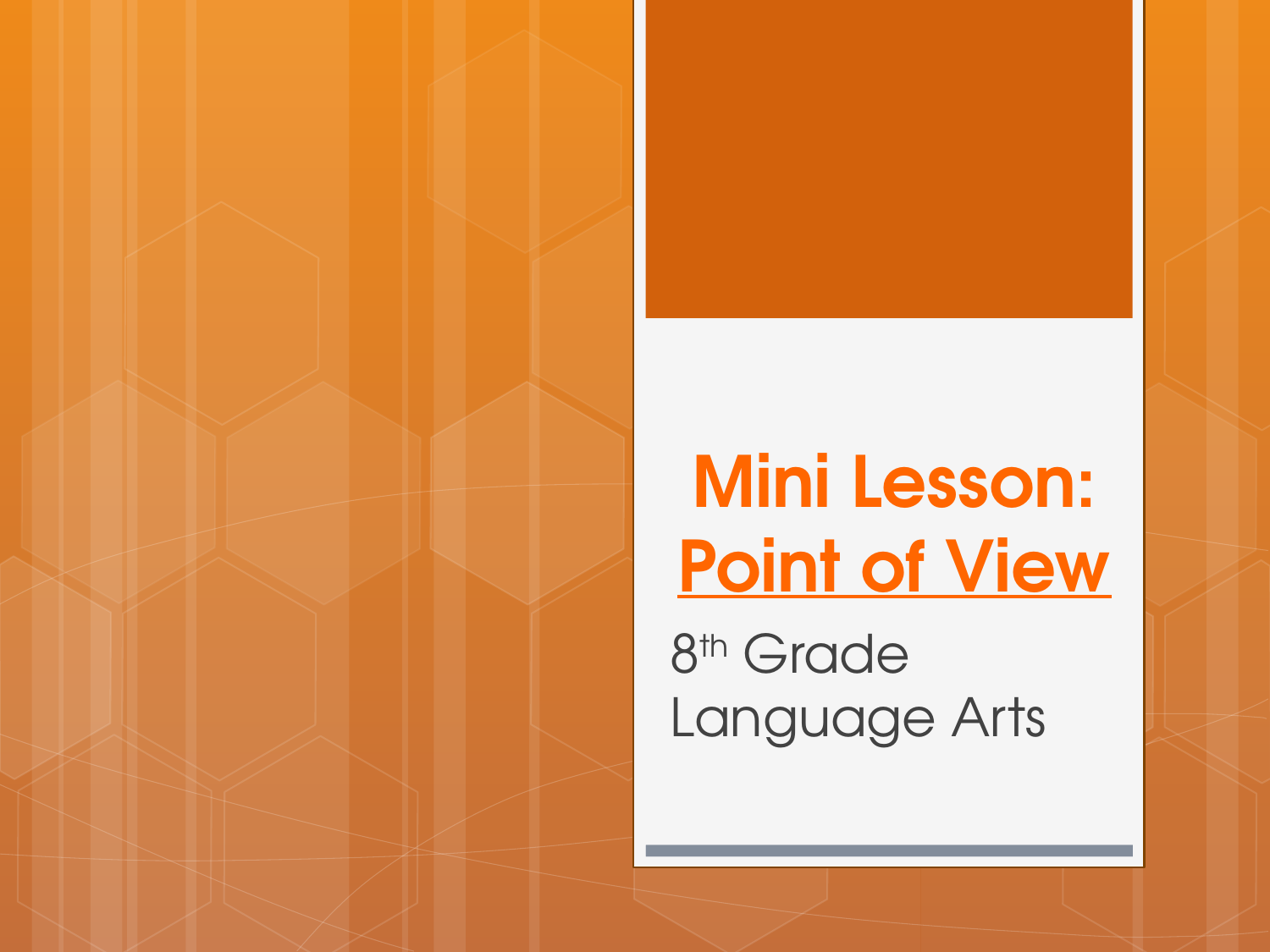

# Mini Lesson: Point of View
8th Grade Language Arts